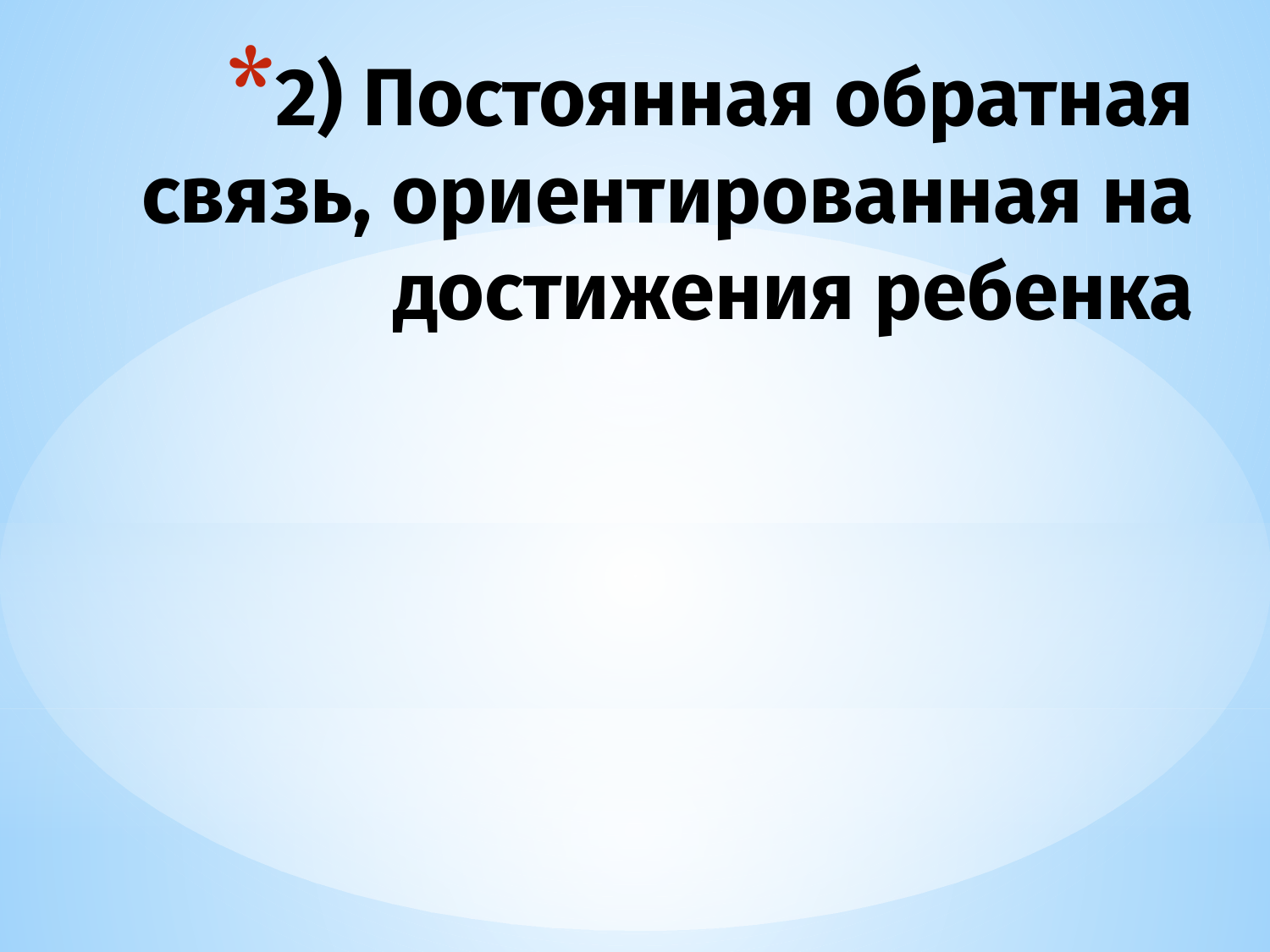

# 2) Постоянная обратная связь, ориентированная на достижения ребенка